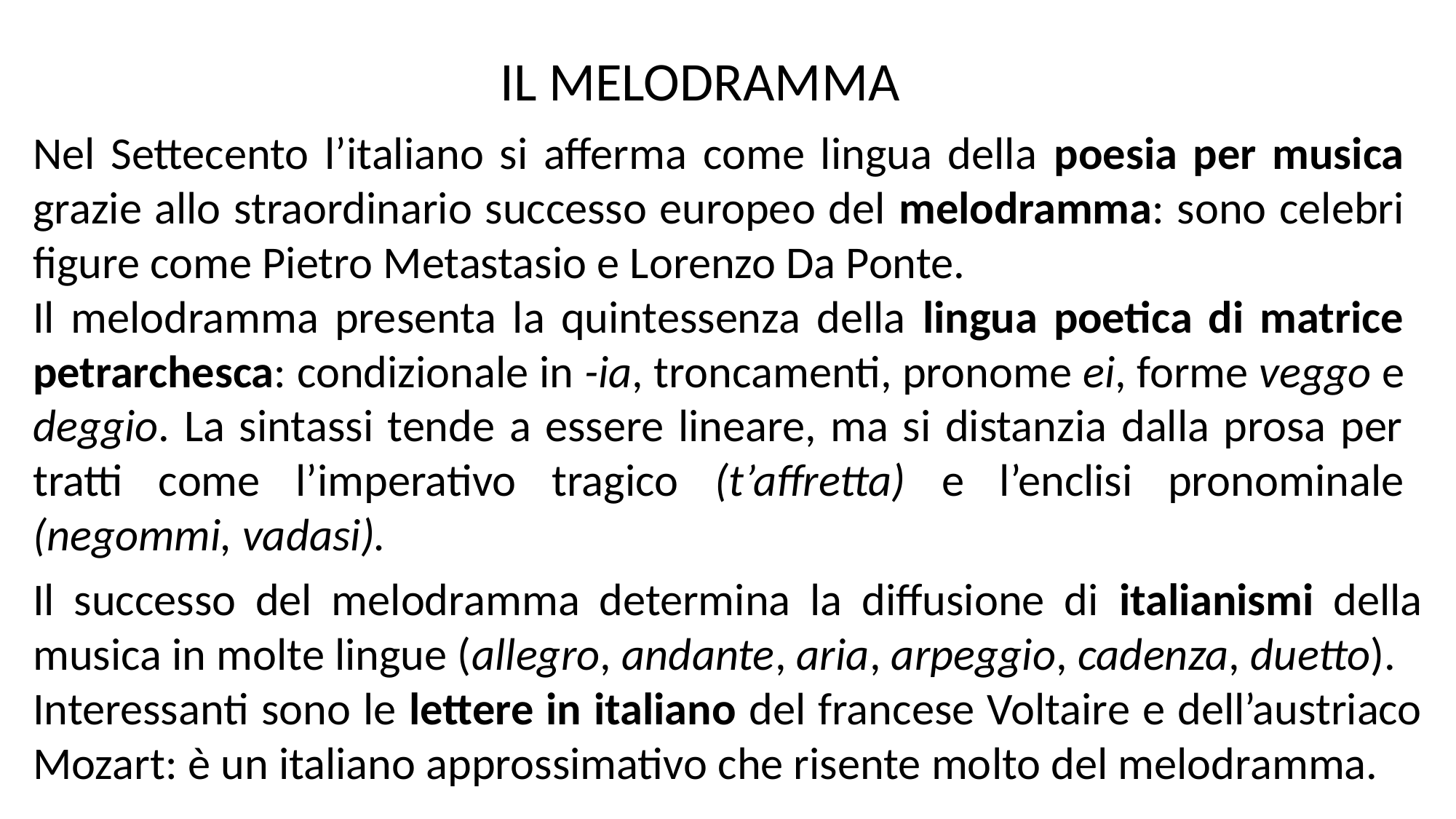

IL MELODRAMMA
Nel Settecento l’italiano si afferma come lingua della poesia per musica grazie allo straordinario successo europeo del melodramma: sono celebri figure come Pietro Metastasio e Lorenzo Da Ponte.
Il melodramma presenta la quintessenza della lingua poetica di matrice petrarchesca: condizionale in -ia, troncamenti, pronome ei, forme veggo e deggio. La sintassi tende a essere lineare, ma si distanzia dalla prosa per tratti come l’imperativo tragico (t’affretta) e l’enclisi pronominale (negommi, vadasi).
Il successo del melodramma determina la diffusione di italianismi della musica in molte lingue (allegro, andante, aria, arpeggio, cadenza, duetto).
Interessanti sono le lettere in italiano del francese Voltaire e dell’austriaco Mozart: è un italiano approssimativo che risente molto del melodramma.